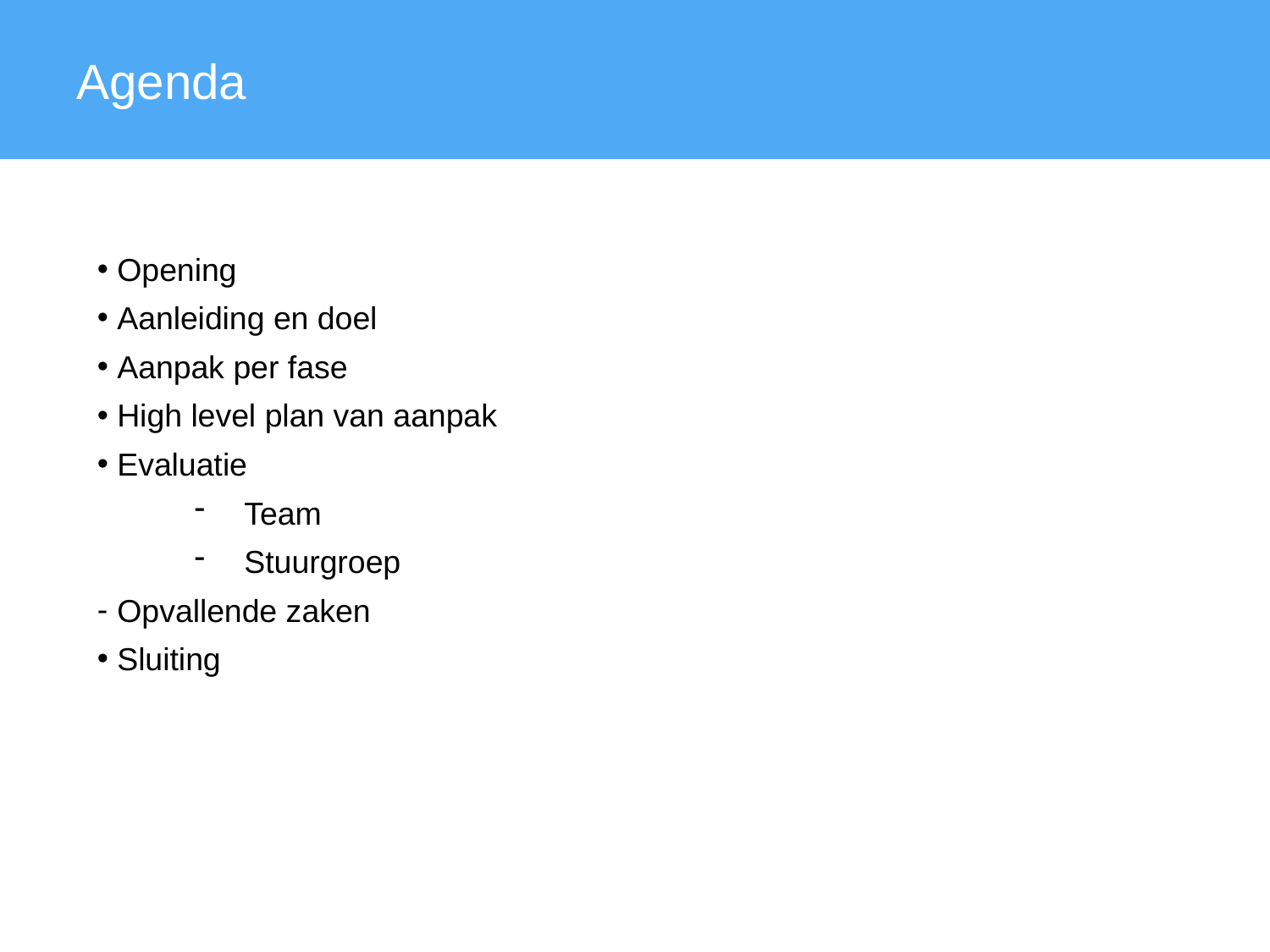

Agenda
Opening
Aanleiding en doel
Aanpak per fase
High level plan van aanpak
Evaluatie
Team
Stuurgroep
Opvallende zaken
Sluiting